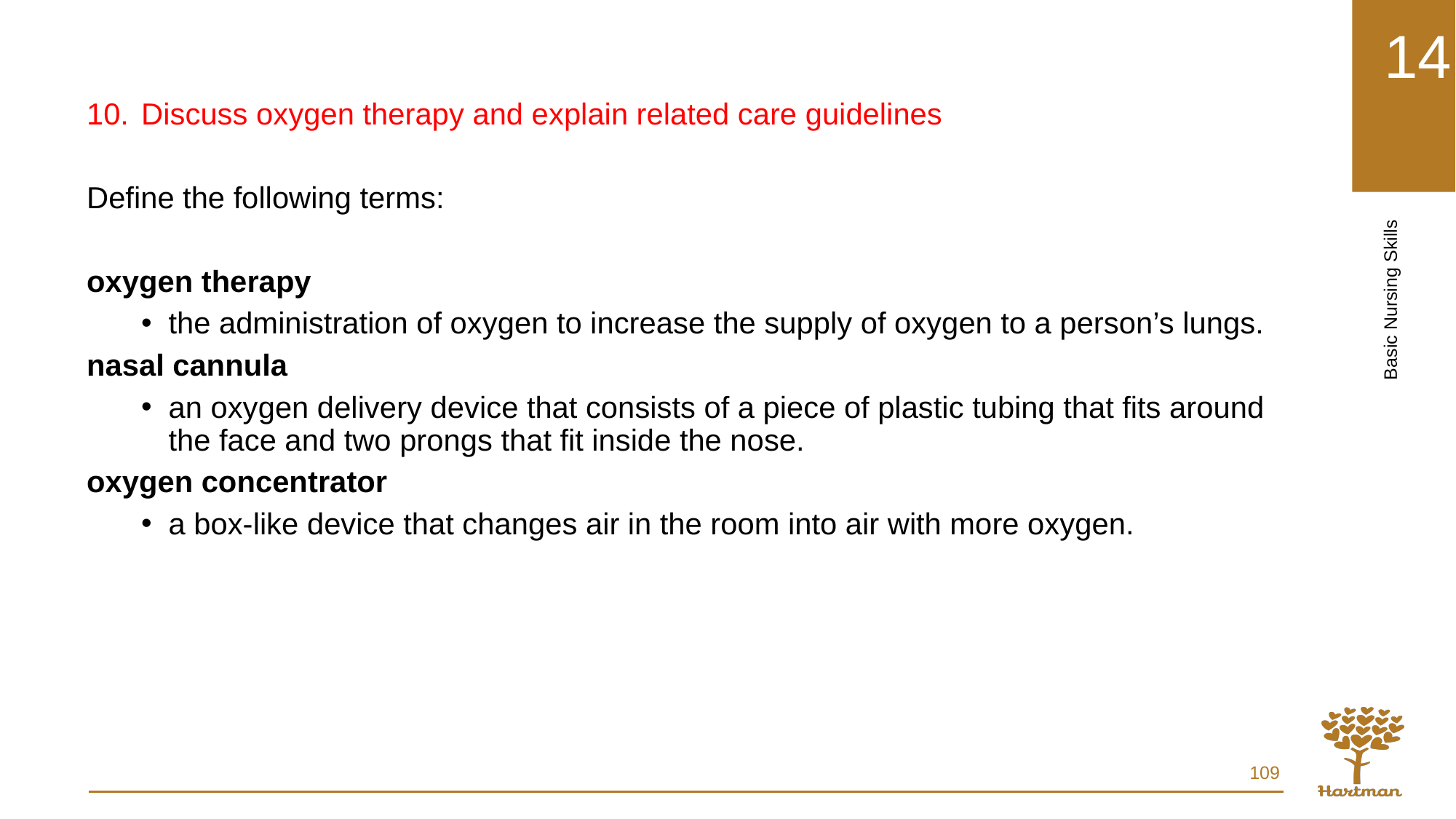

Discuss oxygen therapy and explain related care guidelines

Define the following terms:

oxygen therapy
the administration of oxygen to increase the supply of oxygen to a person’s lungs.
nasal cannula
an oxygen delivery device that consists of a piece of plastic tubing that fits around the face and two prongs that fit inside the nose.
oxygen concentrator
a box-like device that changes air in the room into air with more oxygen.

109